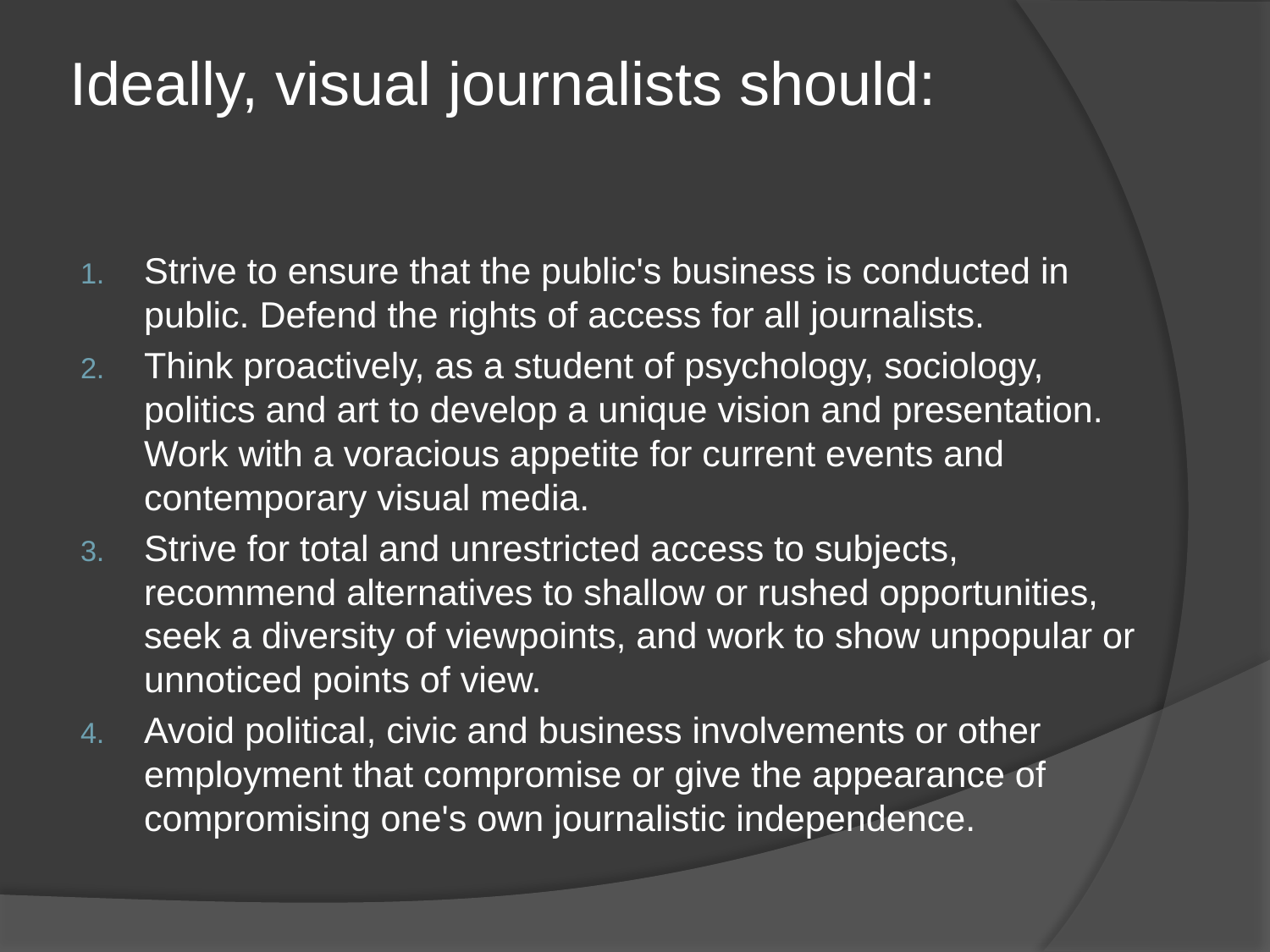

# Ideally, visual journalists should:

Strive to ensure that the public's business is conducted in public. Defend the rights of access for all journalists.
Think proactively, as a student of psychology, sociology, politics and art to develop a unique vision and presentation. Work with a voracious appetite for current events and contemporary visual media.
Strive for total and unrestricted access to subjects, recommend alternatives to shallow or rushed opportunities, seek a diversity of viewpoints, and work to show unpopular or unnoticed points of view.
Avoid political, civic and business involvements or other employment that compromise or give the appearance of compromising one's own journalistic independence.